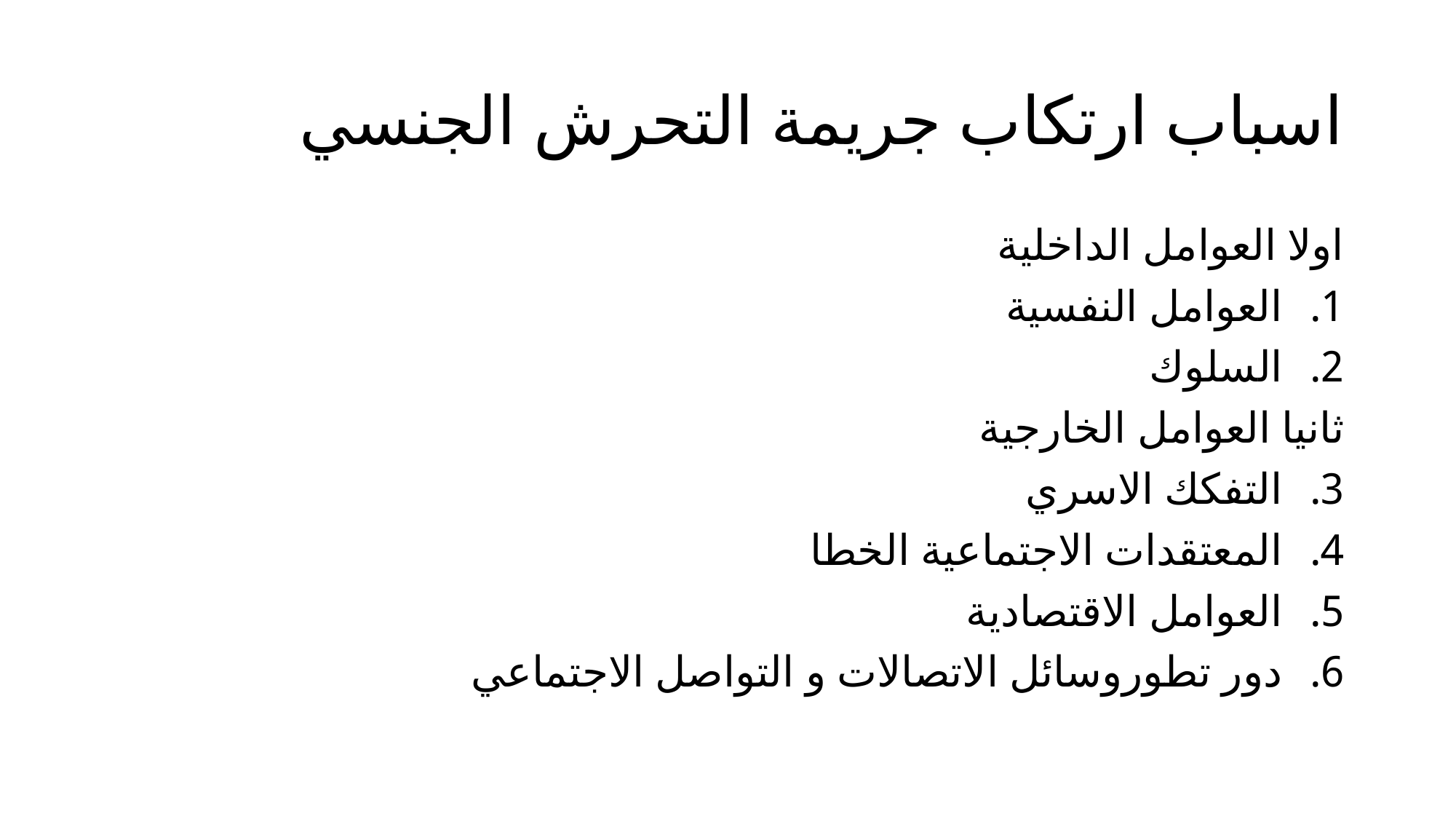

# اسباب ارتكاب جريمة التحرش الجنسي
اولا العوامل الداخلية
العوامل النفسية
السلوك
ثانيا العوامل الخارجية
التفكك الاسري
المعتقدات الاجتماعية الخطا
العوامل الاقتصادية
دور تطوروسائل الاتصالات و التواصل الاجتماعي